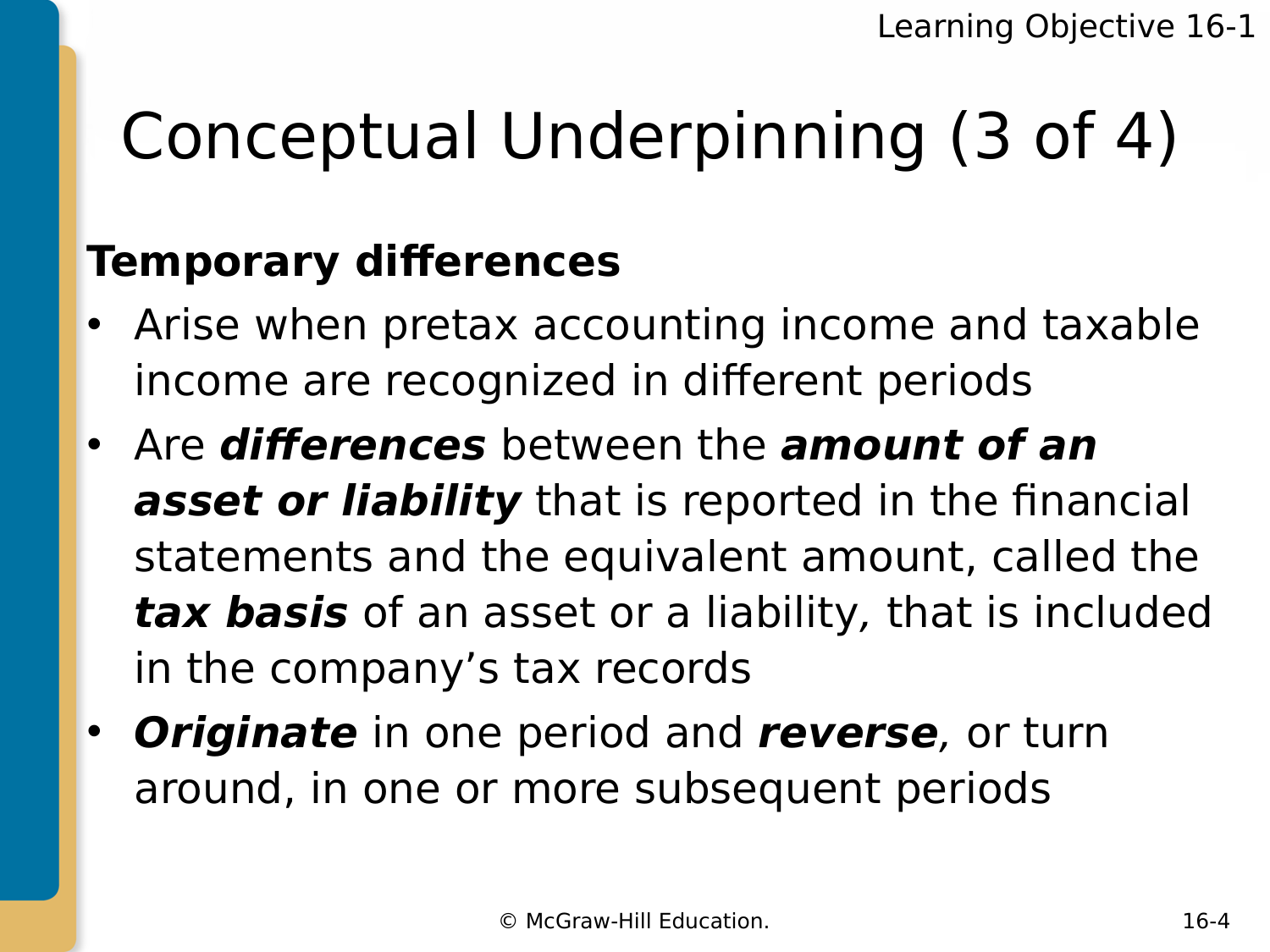

Learning Objective 16-1
# Conceptual Underpinning (3 of 4)
Temporary differences
Arise when pretax accounting income and taxable income are recognized in different periods
Are differences between the amount of an asset or liability that is reported in the financial statements and the equivalent amount, called the tax basis of an asset or a liability, that is included in the company’s tax records
Originate in one period and reverse, or turn around, in one or more subsequent periods